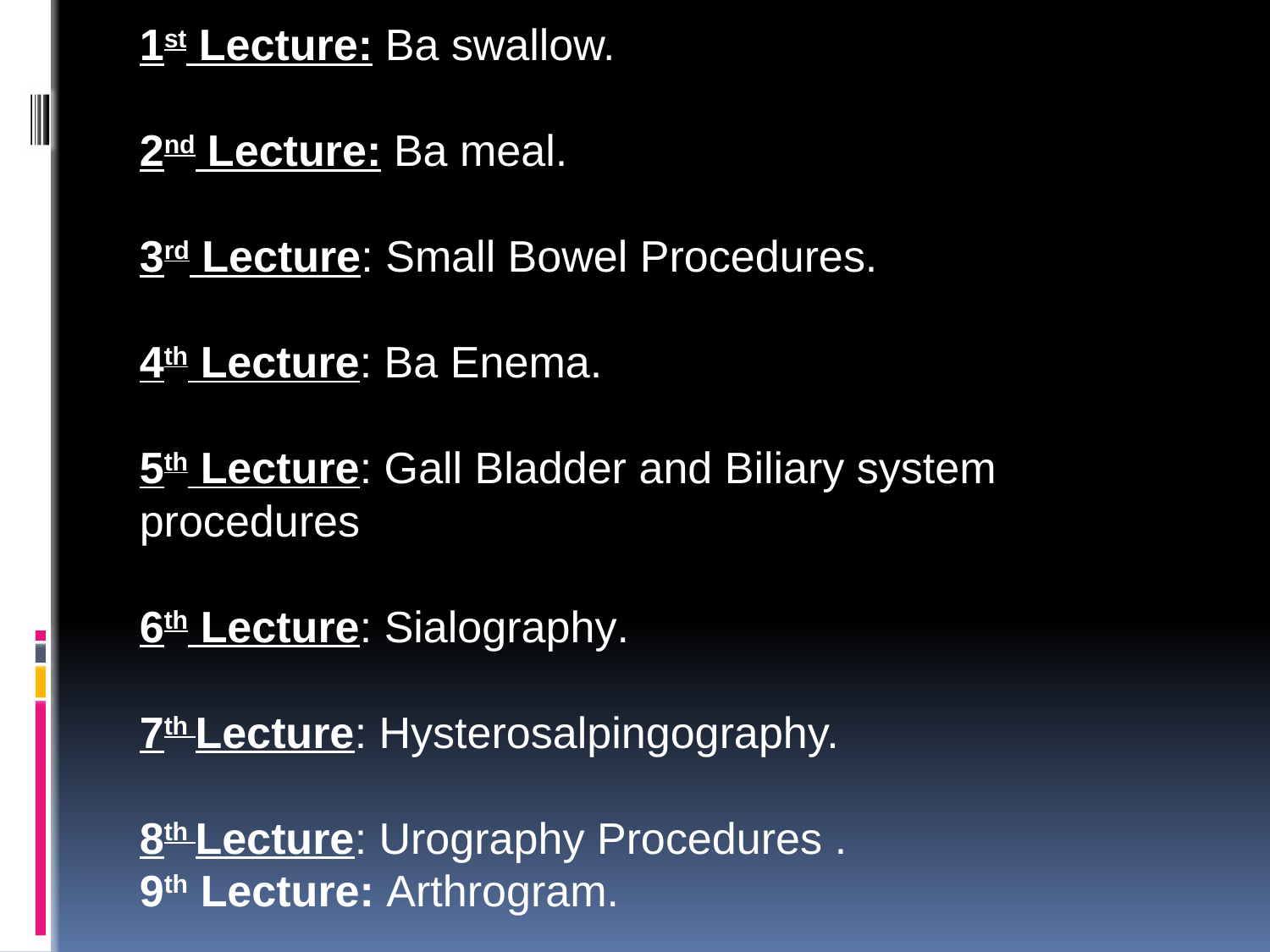

1st Lecture: Ba swallow.

2nd Lecture: Ba meal.

3rd Lecture: Small Bowel Procedures.

4th Lecture: Ba Enema.

5th Lecture: Gall Bladder and Biliary system procedures

6th Lecture: Sialography.

7th Lecture: Hysterosalpingography.

8th Lecture: Urography Procedures .
9th Lecture: Arthrogram.